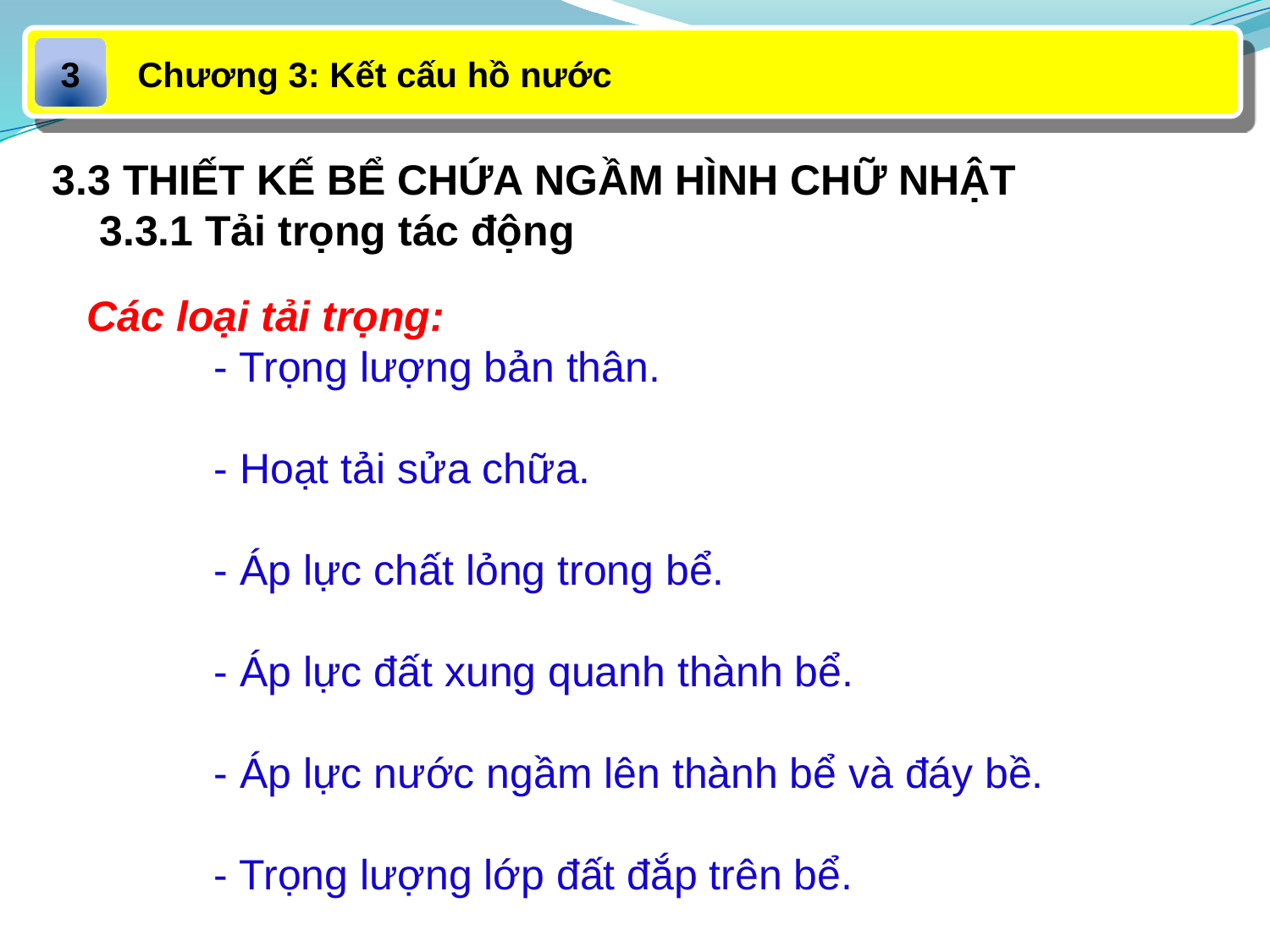

Chương 3: Kết cấu hồ nước
3

3.3 THIẾT KẾ BỂ CHỨA NGẦM HÌNH CHỮ NHẬT
    3.3.1 Tải trọng tác động
Các loại tải trọng:
	- Trọng lượng bản thân.

	- Hoạt tải sửa chữa.

	- Áp lực chất lỏng trong bể.

	- Áp lực đất xung quanh thành bể.

	- Áp lực nước ngầm lên thành bể và đáy bề.

	- Trọng lượng lớp đất đắp trên bể.